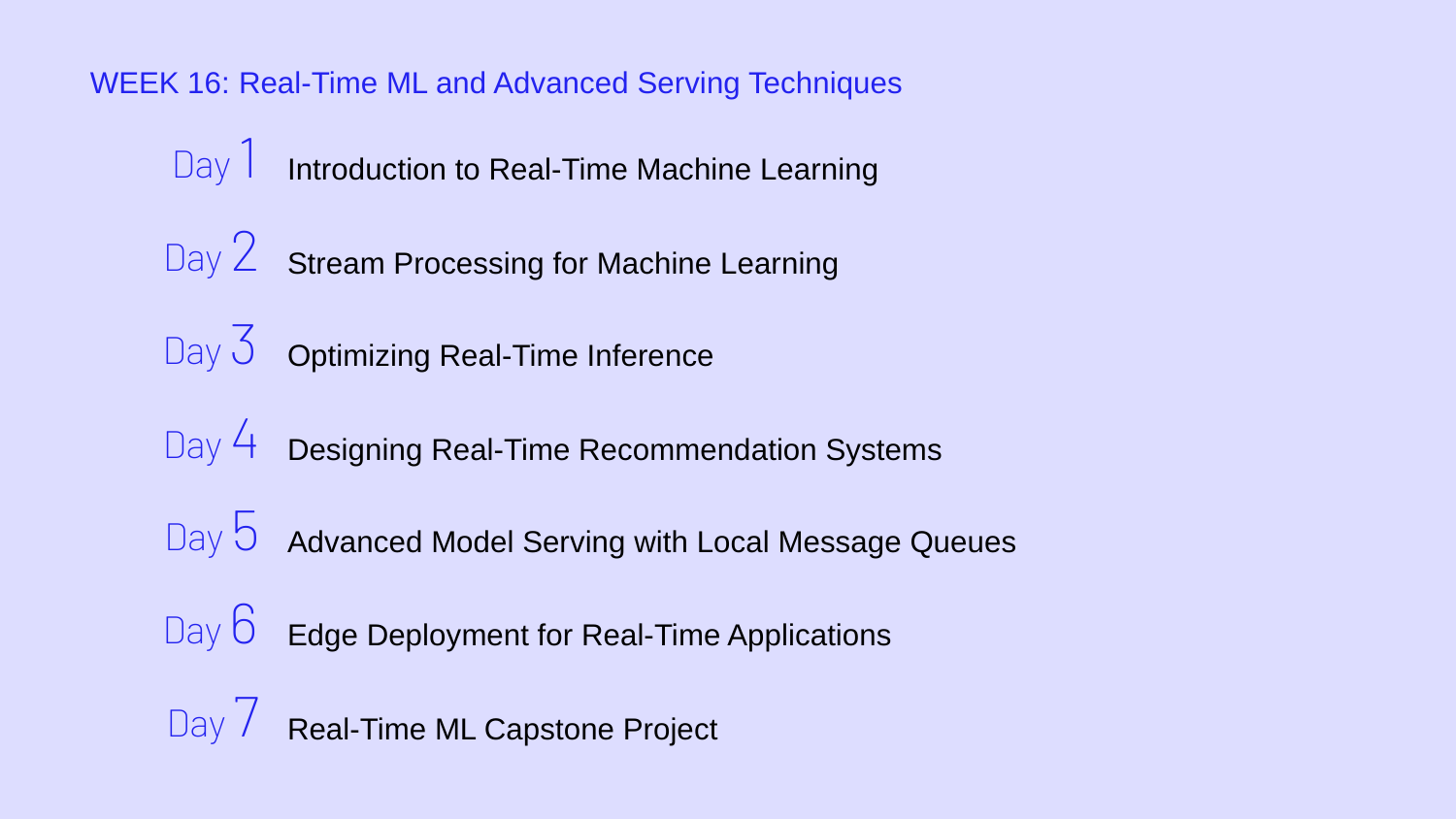

WEEK 16: Real-Time ML and Advanced Serving Techniques
Day 1
Introduction to Real-Time Machine Learning
Day 2
Stream Processing for Machine Learning
Day 3
Optimizing Real-Time Inference
Day 4
Designing Real-Time Recommendation Systems
Day 5
Advanced Model Serving with Local Message Queues
Day 6
Edge Deployment for Real-Time Applications
Day 7
Real-Time ML Capstone Project